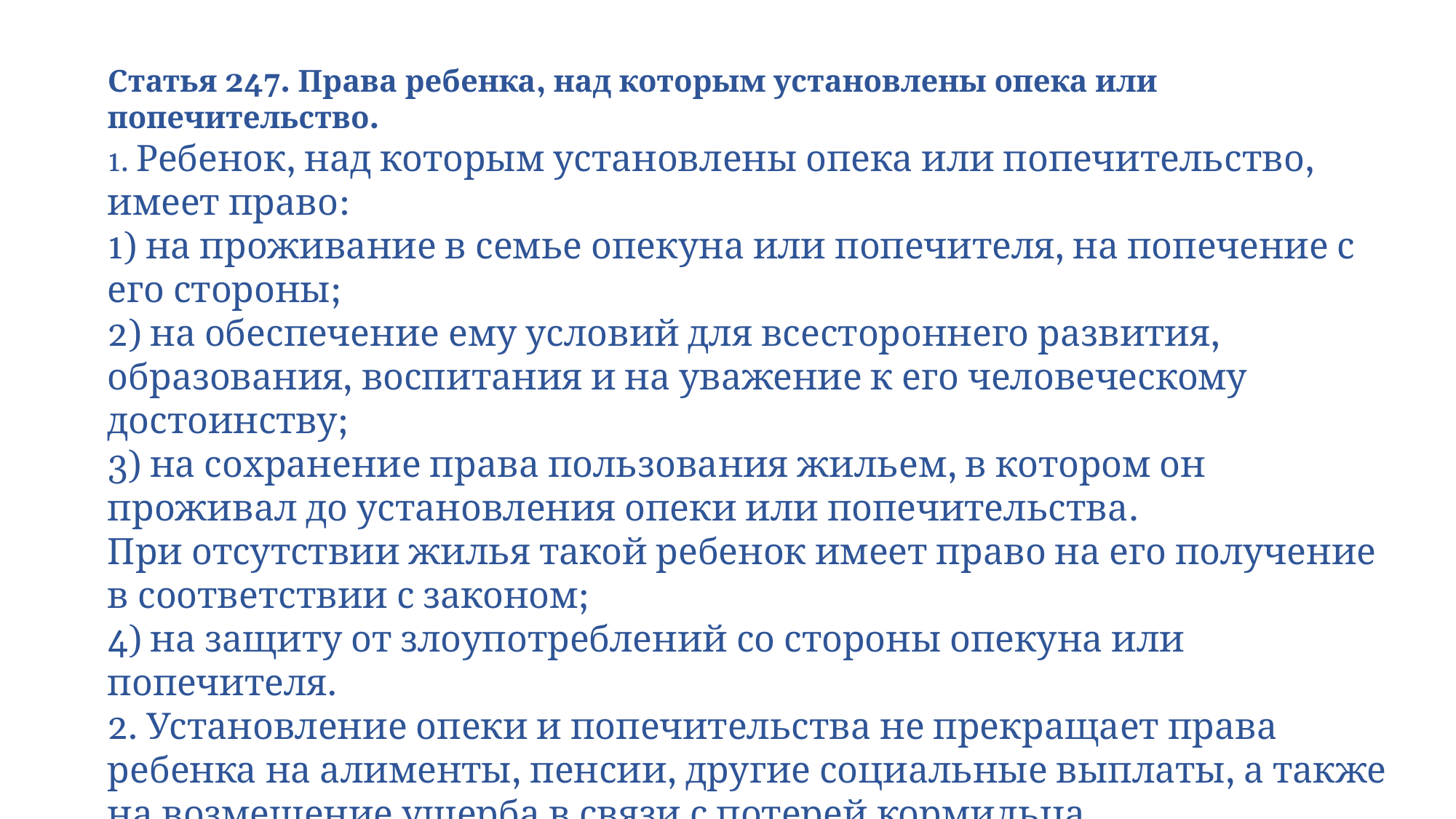

Статья 247. Права ребенка, над которым установлены опека или попечительство.
1. Ребенок, над которым установлены опека или попечительство, имеет право:
1) на проживание в семье опекуна или попечителя, на попечение с его стороны;
2) на обеспечение ему условий для всестороннего развития, образования, воспитания и на уважение к его человеческому достоинству;
3) на сохранение права пользования жильем, в котором он проживал до установления опеки или попечительства.
При отсутствии жилья такой ребенок имеет право на его получение в соответствии с законом;
4) на защиту от злоупотреблений со стороны опекуна или попечителя.
2. Установление опеки и попечительства не прекращает права ребенка на алименты, пенсии, другие социальные выплаты, а также на возмещение ущерба в связи с потерей кормильца.